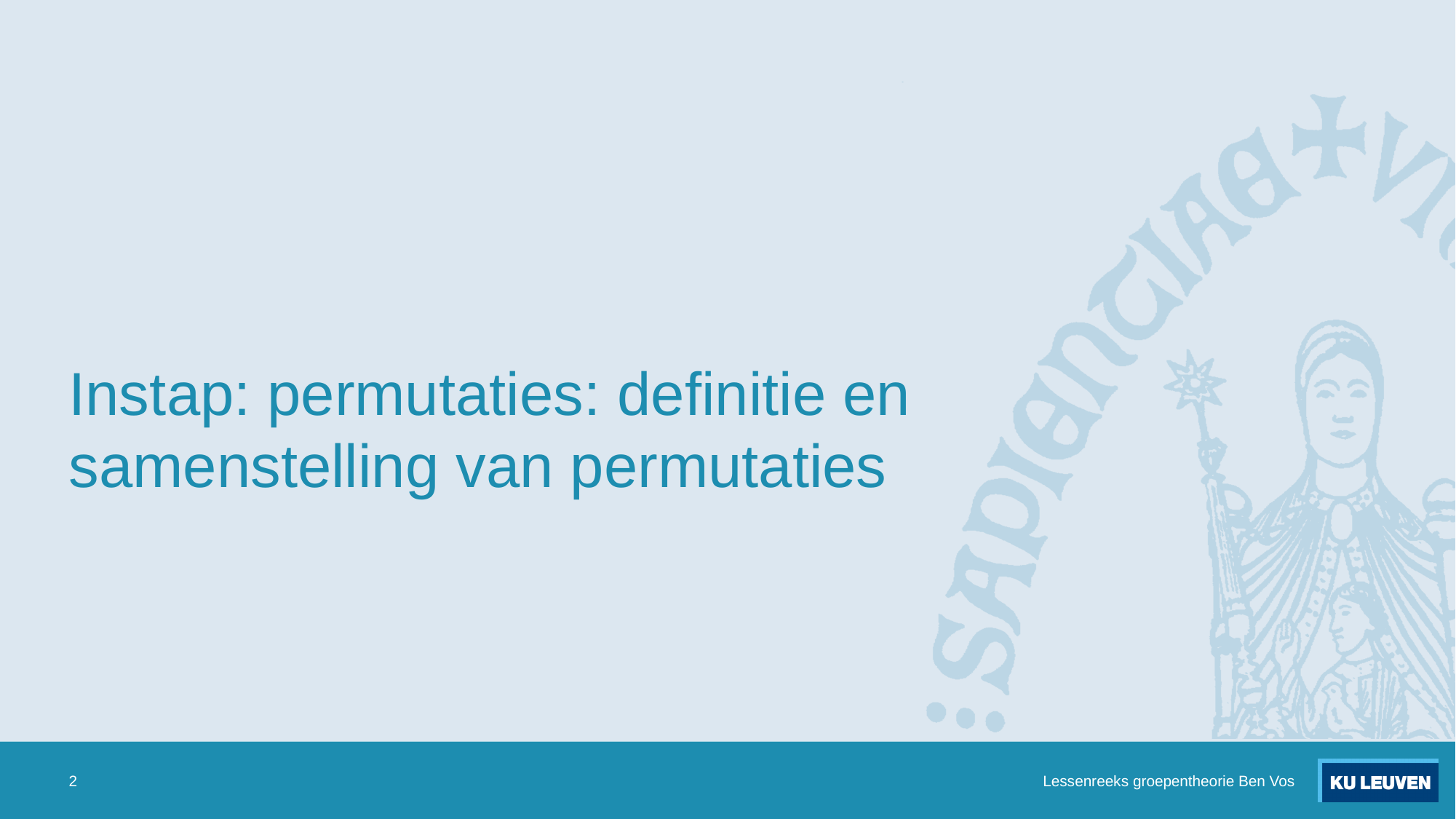

# Instap: permutaties: definitie en samenstelling van permutaties

2
Lessenreeks groepentheorie Ben Vos